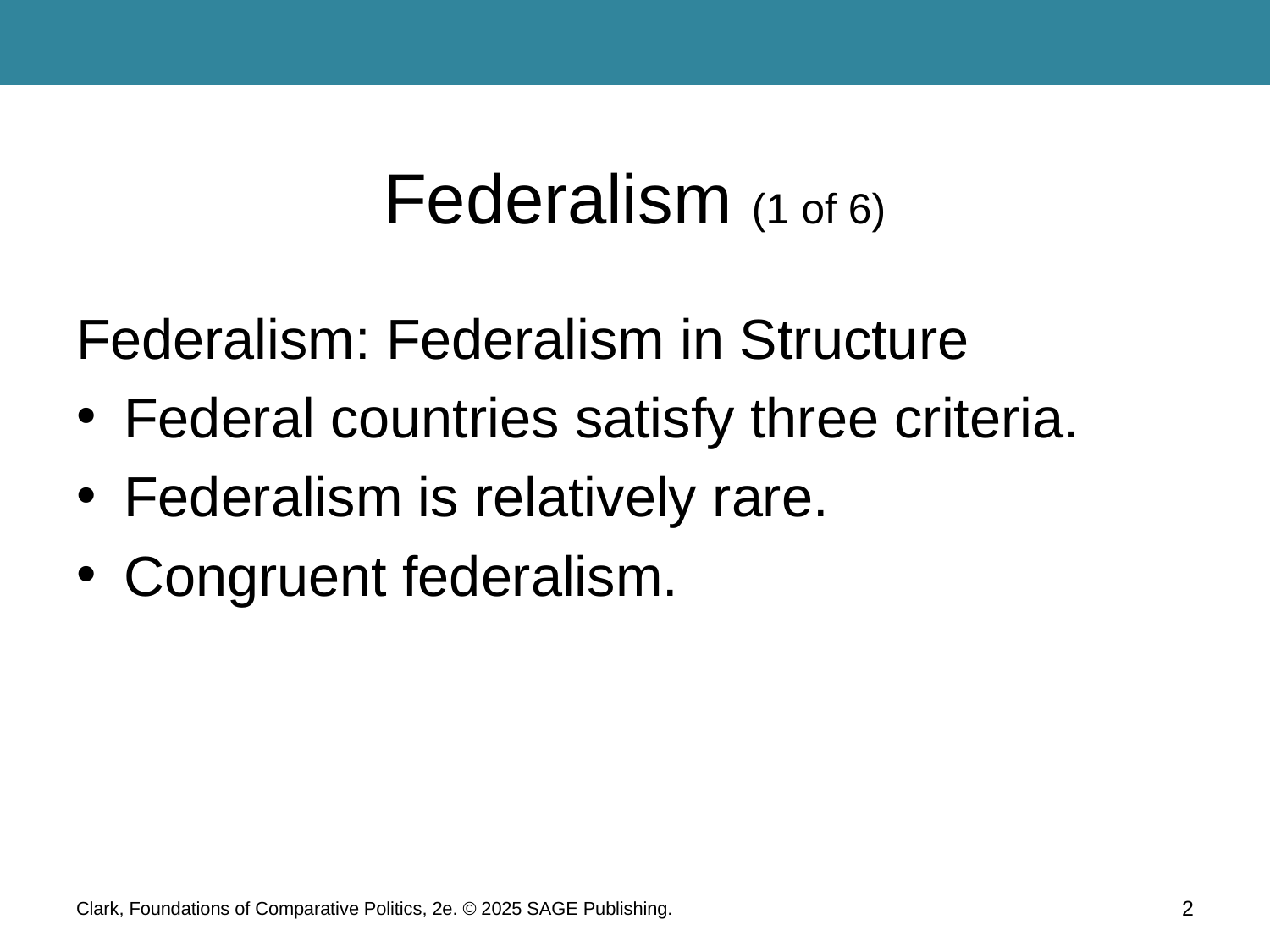

# Federalism (1 of 6)
Federalism: Federalism in Structure
Federal countries satisfy three criteria.
Federalism is relatively rare.
Congruent federalism.
Clark, Foundations of Comparative Politics, 2e. © 2025 SAGE Publishing.
2